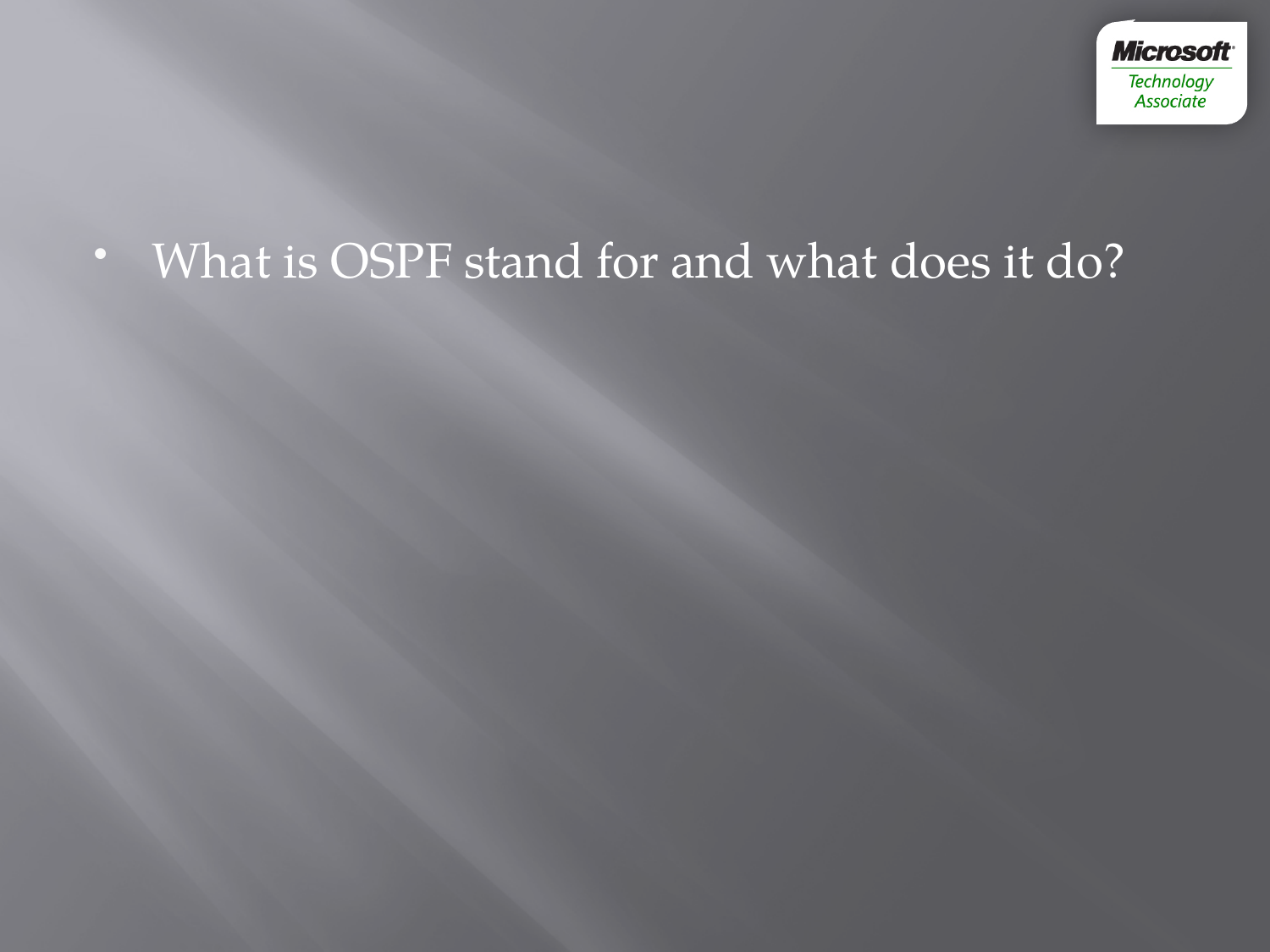

#
What is OSPF stand for and what does it do?